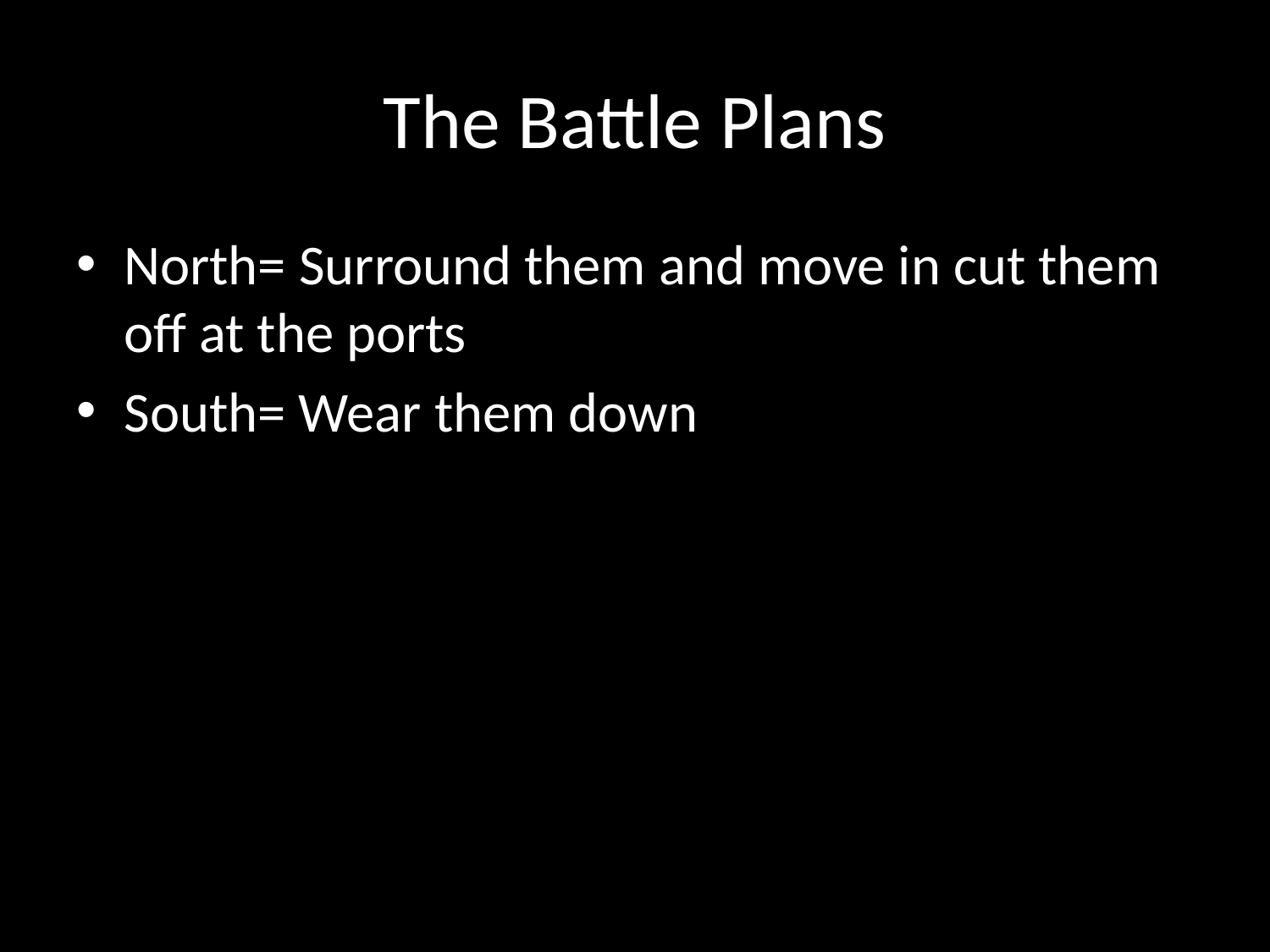

# The Battle Plans
North= Surround them and move in cut them off at the ports
South= Wear them down